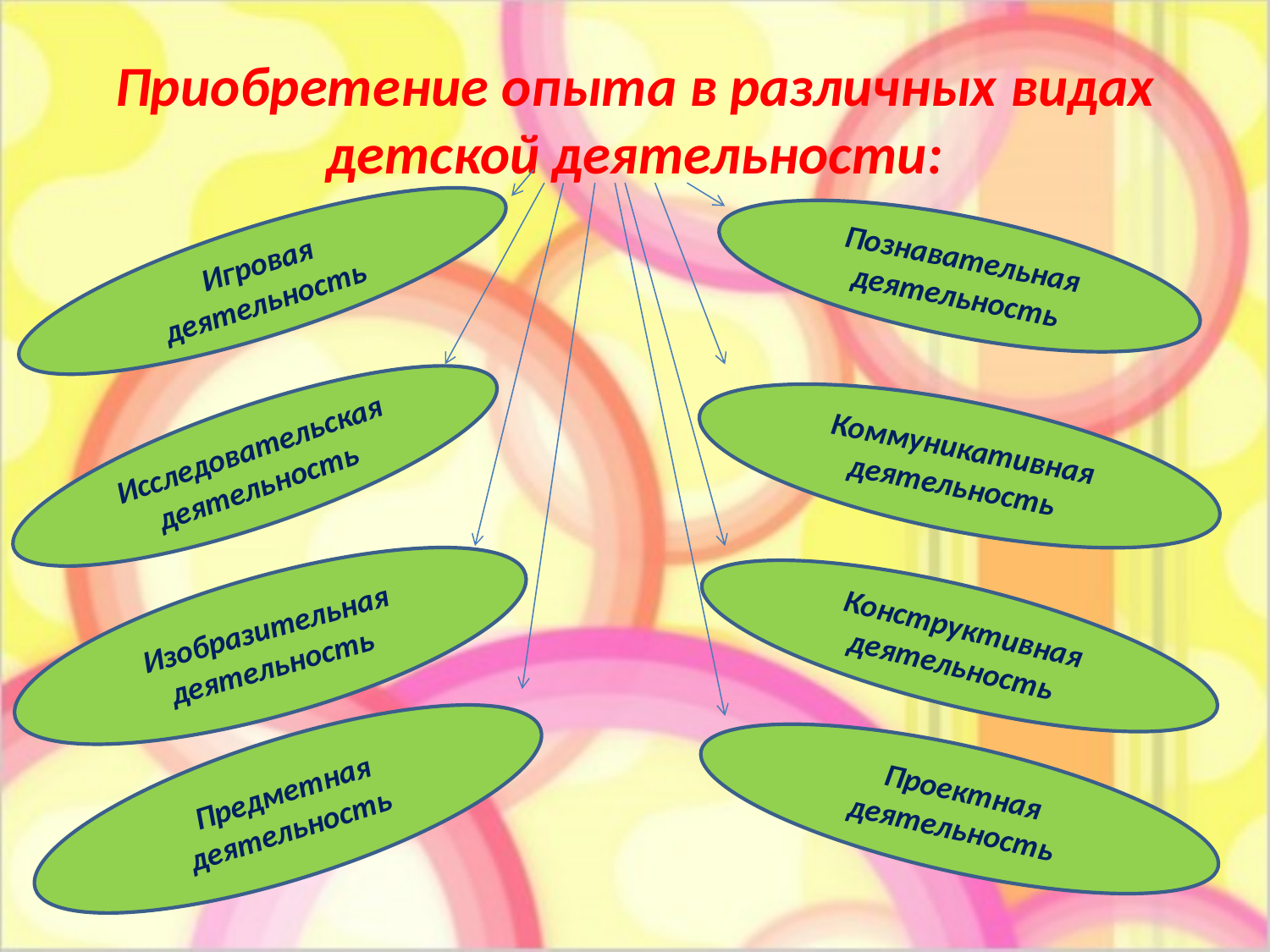

# Приобретение опыта в различных видах детской деятельности:
Познавательная  деятельность
Игровая деятельность
Коммуникативная деятельность
Исследовательская деятельность
Изобразительная деятельность
Конструктивная деятельность
Предметная деятельность
Проектная деятельность